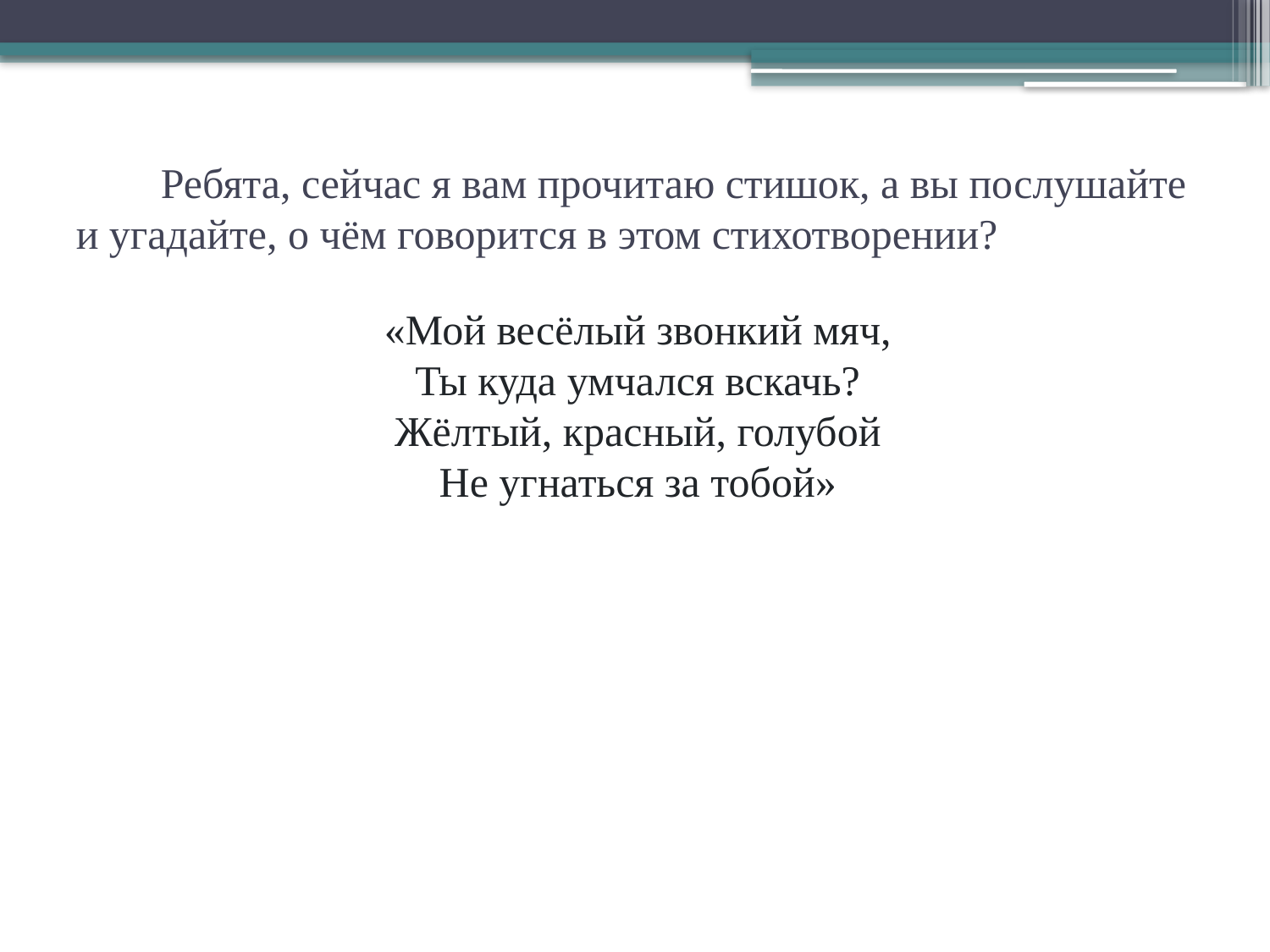

# Ребята, сейчас я вам прочитаю стишок, а вы послушайте и угадайте, о чём говорится в этом стихотворении?
«Мой весёлый звонкий мяч,
Ты куда умчался вскачь?
Жёлтый, красный, голубой
Не угнаться за тобой»